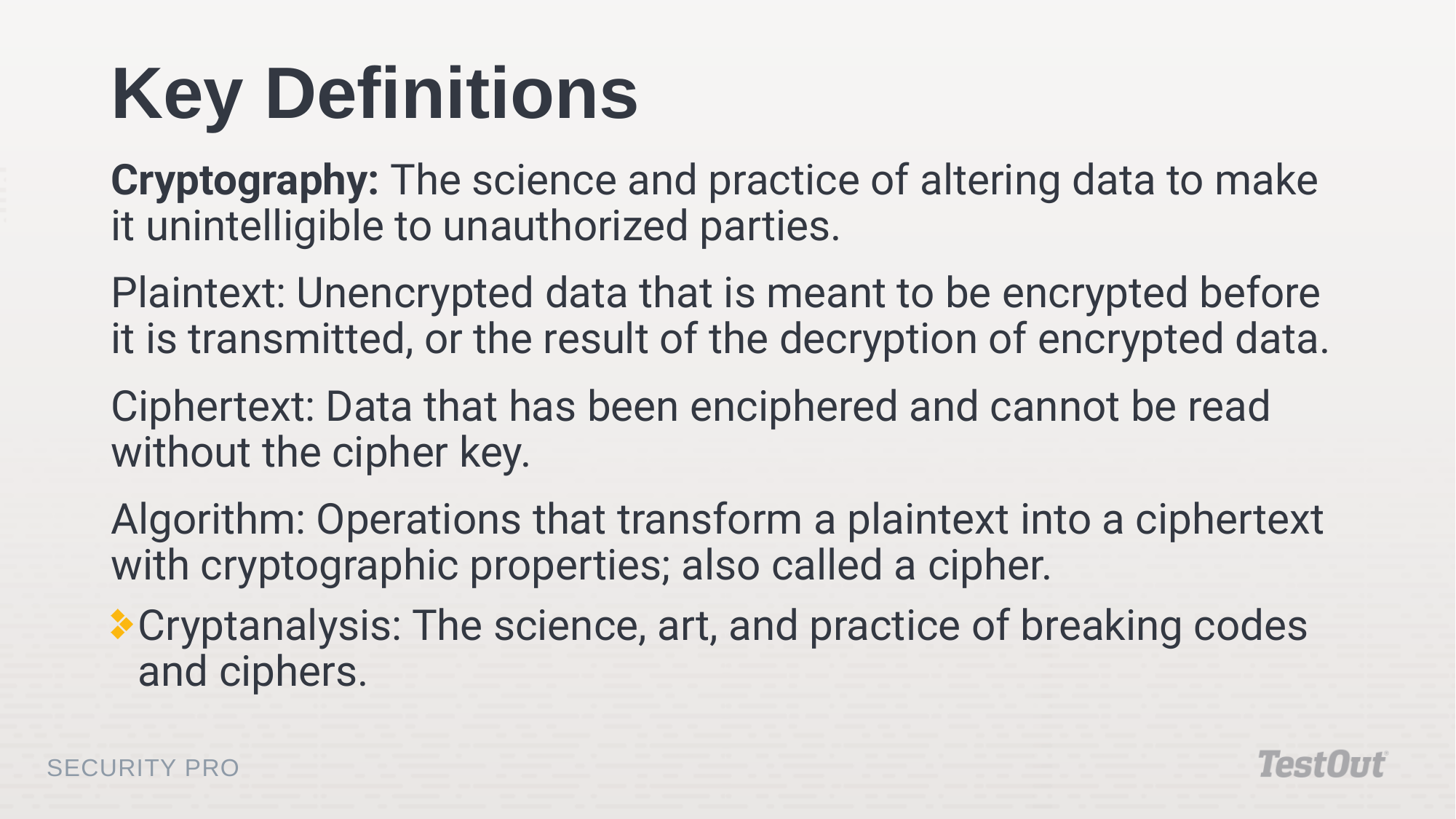

# Key Definitions
Cryptography: The science and practice of altering data to make it unintelligible to unauthorized parties.
Plaintext: Unencrypted data that is meant to be encrypted before it is transmitted, or the result of the decryption of encrypted data.
Ciphertext: Data that has been enciphered and cannot be read without the cipher key.
Algorithm: Operations that transform a plaintext into a ciphertext with cryptographic properties; also called a cipher.
Cryptanalysis: The science, art, and practice of breaking codes and ciphers.
Security Pro